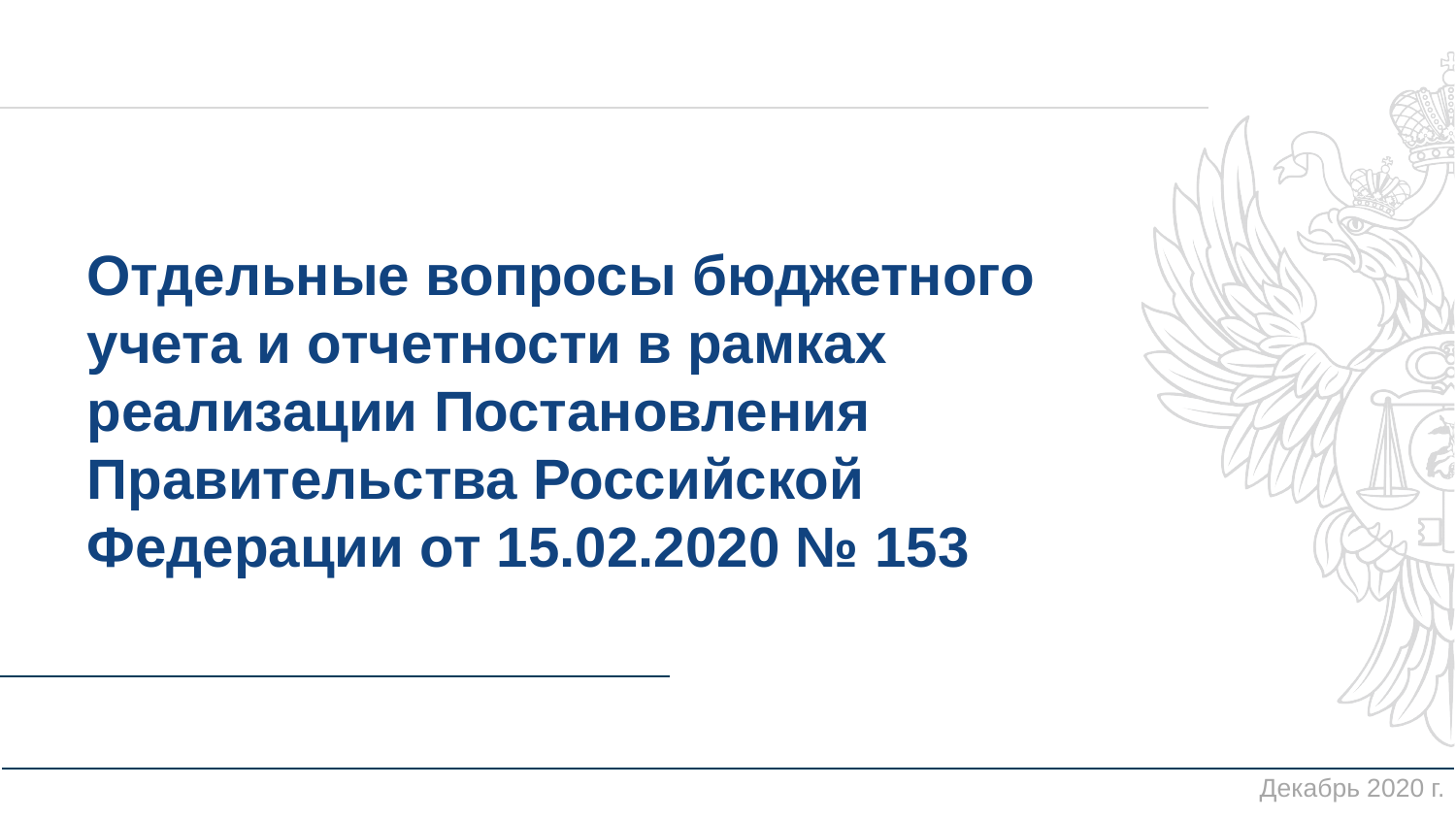

Отдельные вопросы бюджетного учета и отчетности в рамках реализации Постановления Правительства Российской Федерации от 15.02.2020 № 153

Декабрь 2020 г.